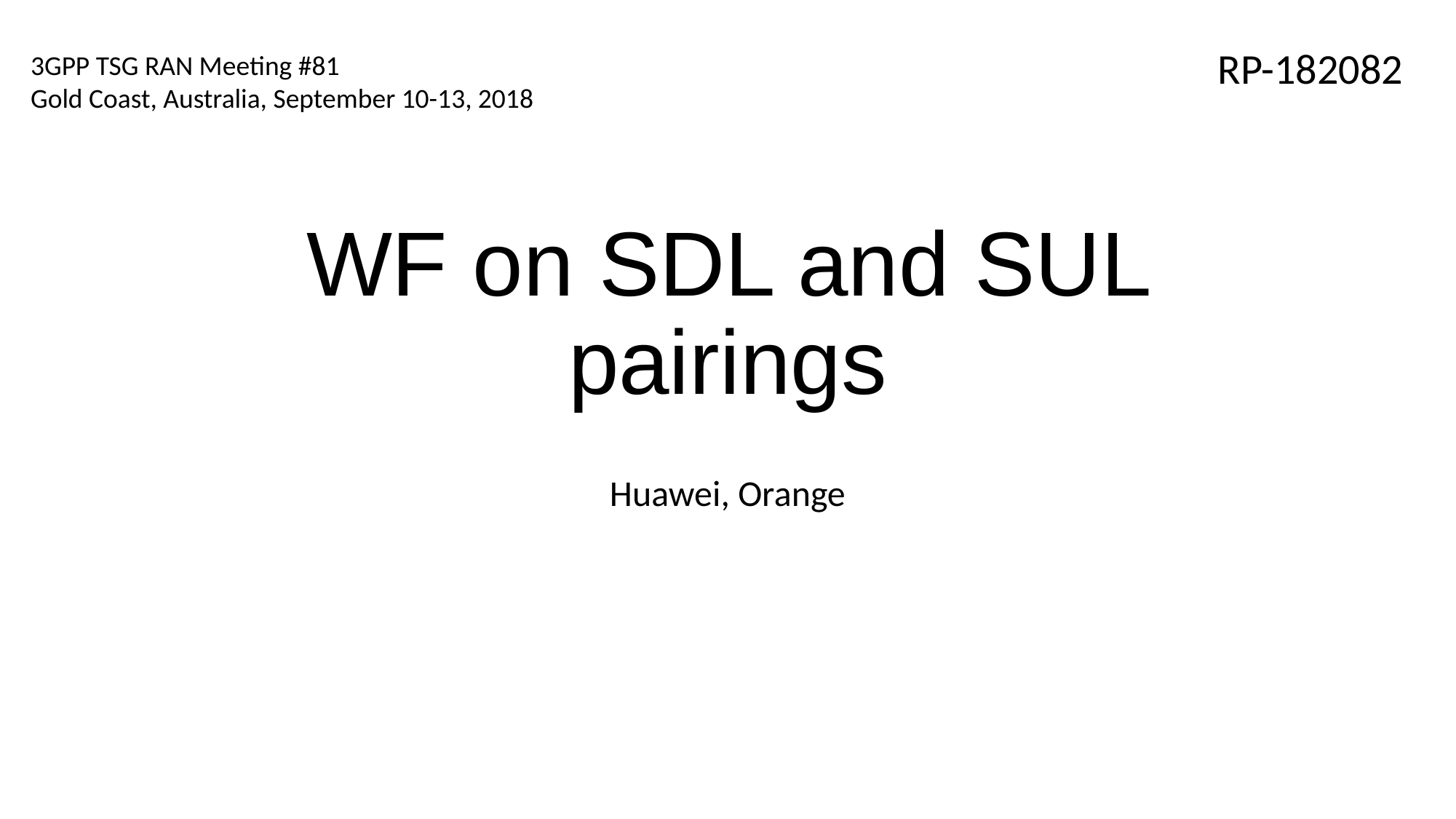

RP-182082
3GPP TSG RAN Meeting #81
Gold Coast, Australia, September 10-13, 2018
# WF on SDL and SUL pairings
Huawei, Orange